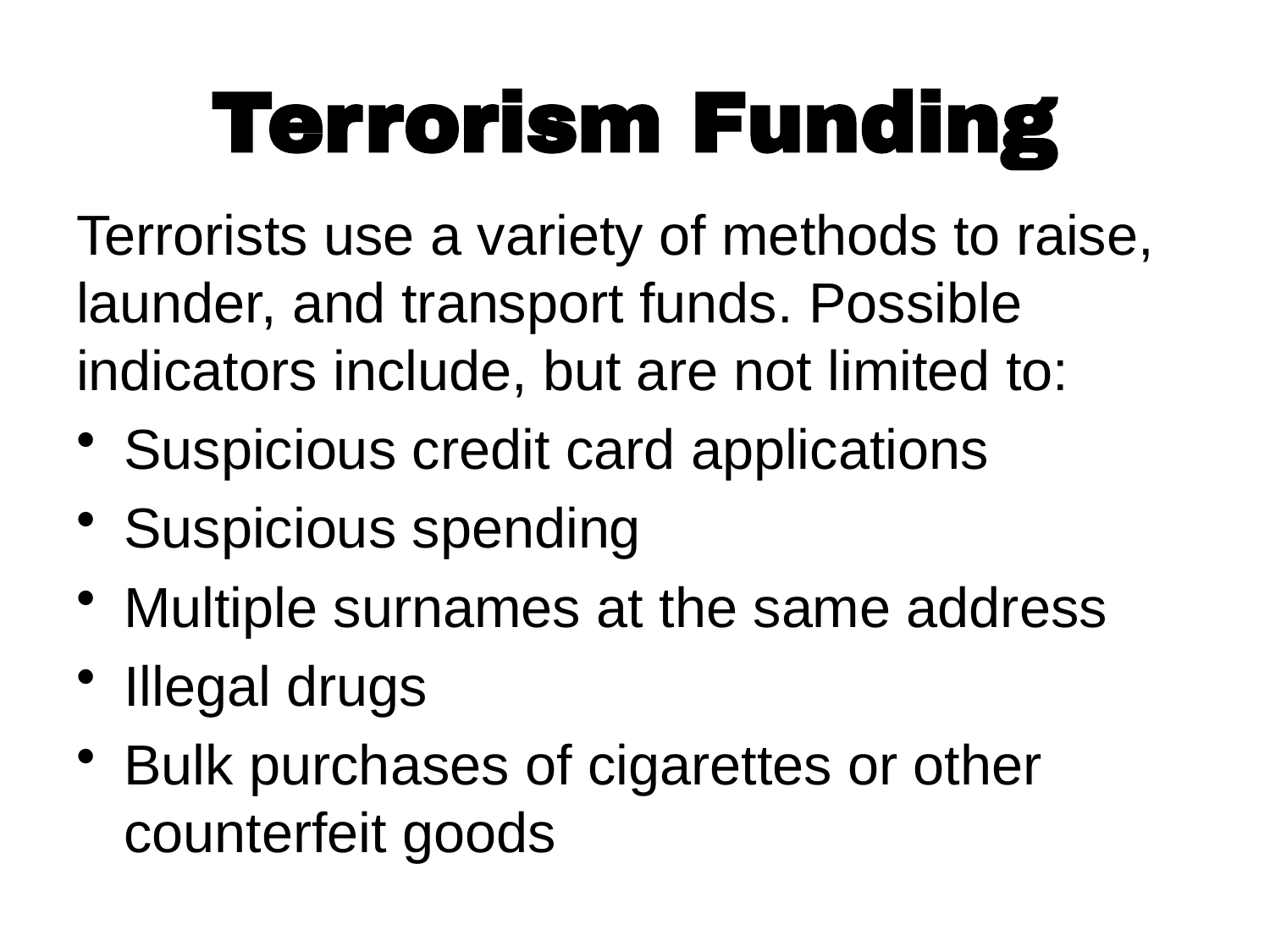

# Terrorism Funding
Terrorists use a variety of methods to raise, launder, and transport funds. Possible indicators include, but are not limited to:
Suspicious credit card applications
Suspicious spending
Multiple surnames at the same address
Illegal drugs
Bulk purchases of cigarettes or other counterfeit goods